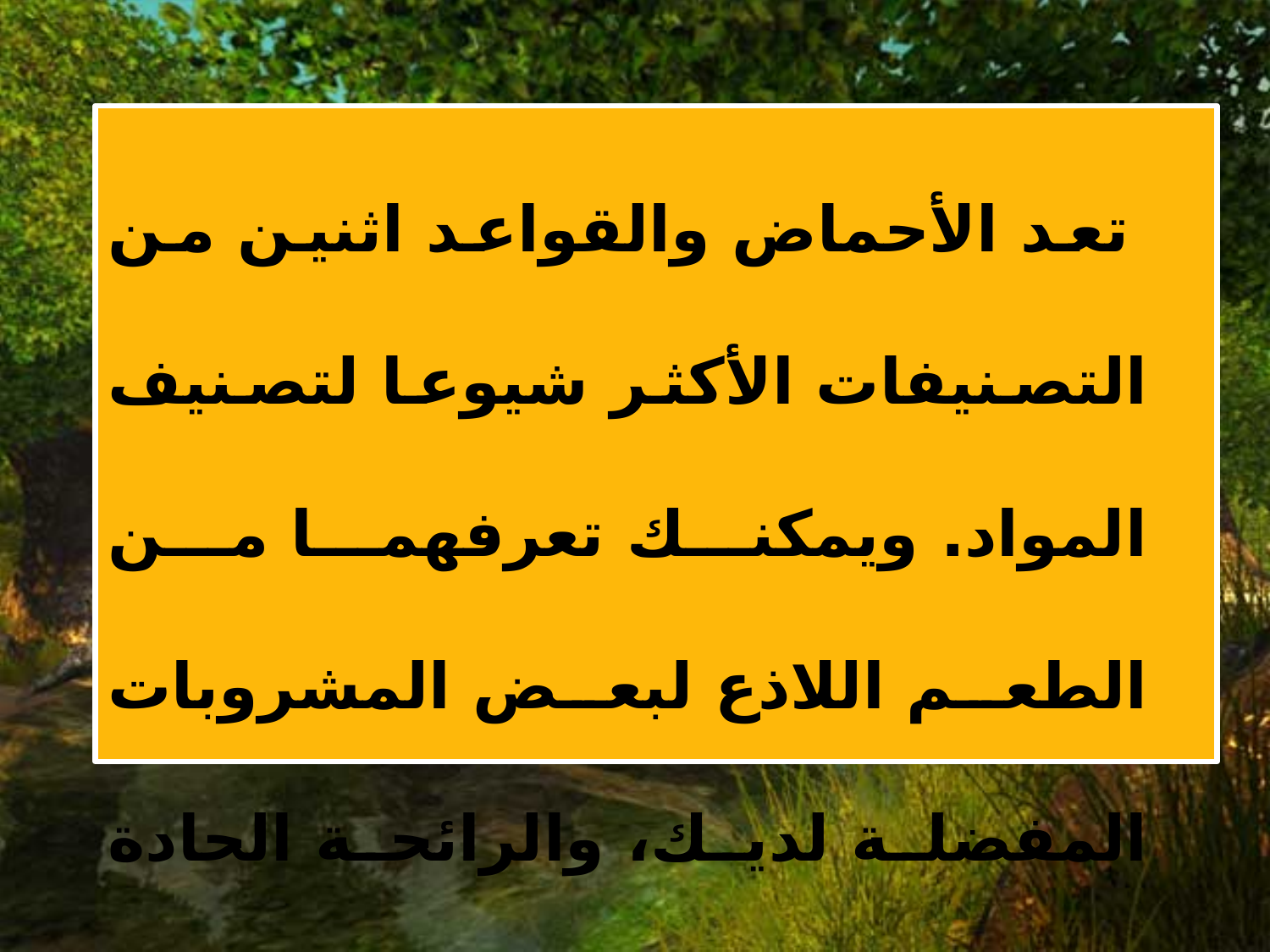

تعد الأحماض والقواعد اثنين من التصنيفات الأكثر شيوعا لتصنيف المواد. ويمكنك تعرفهما من الطعم اللاذع لبعض المشروبات المفضلة لديك، والرائحة الحادة للأمونيا في بعض المنظفات المنزلية.